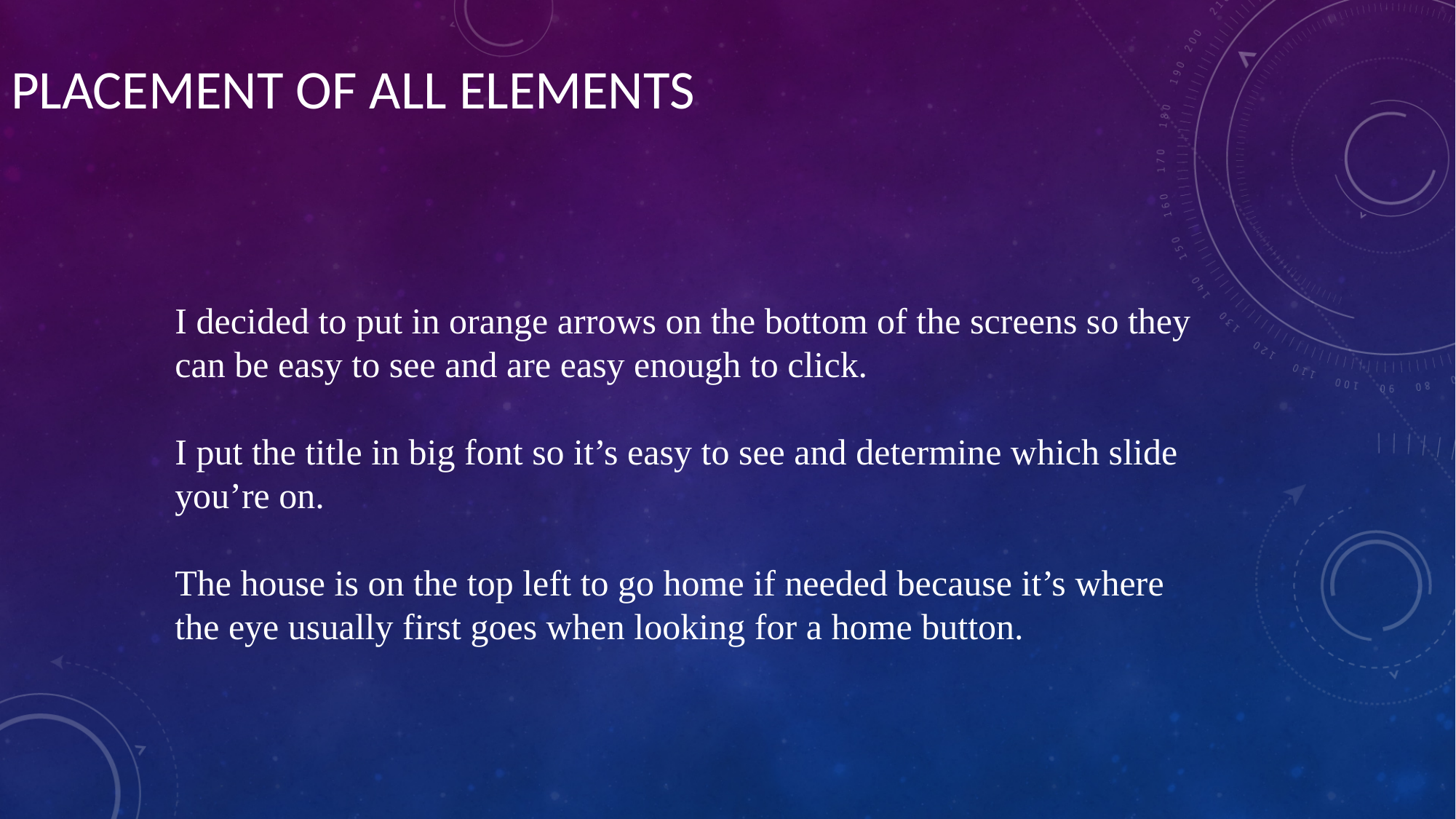

# Placement of all elements

I decided to put in orange arrows on the bottom of the screens so they can be easy to see and are easy enough to click.

I put the title in big font so it’s easy to see and determine which slide you’re on.

The house is on the top left to go home if needed because it’s where the eye usually first goes when looking for a home button.